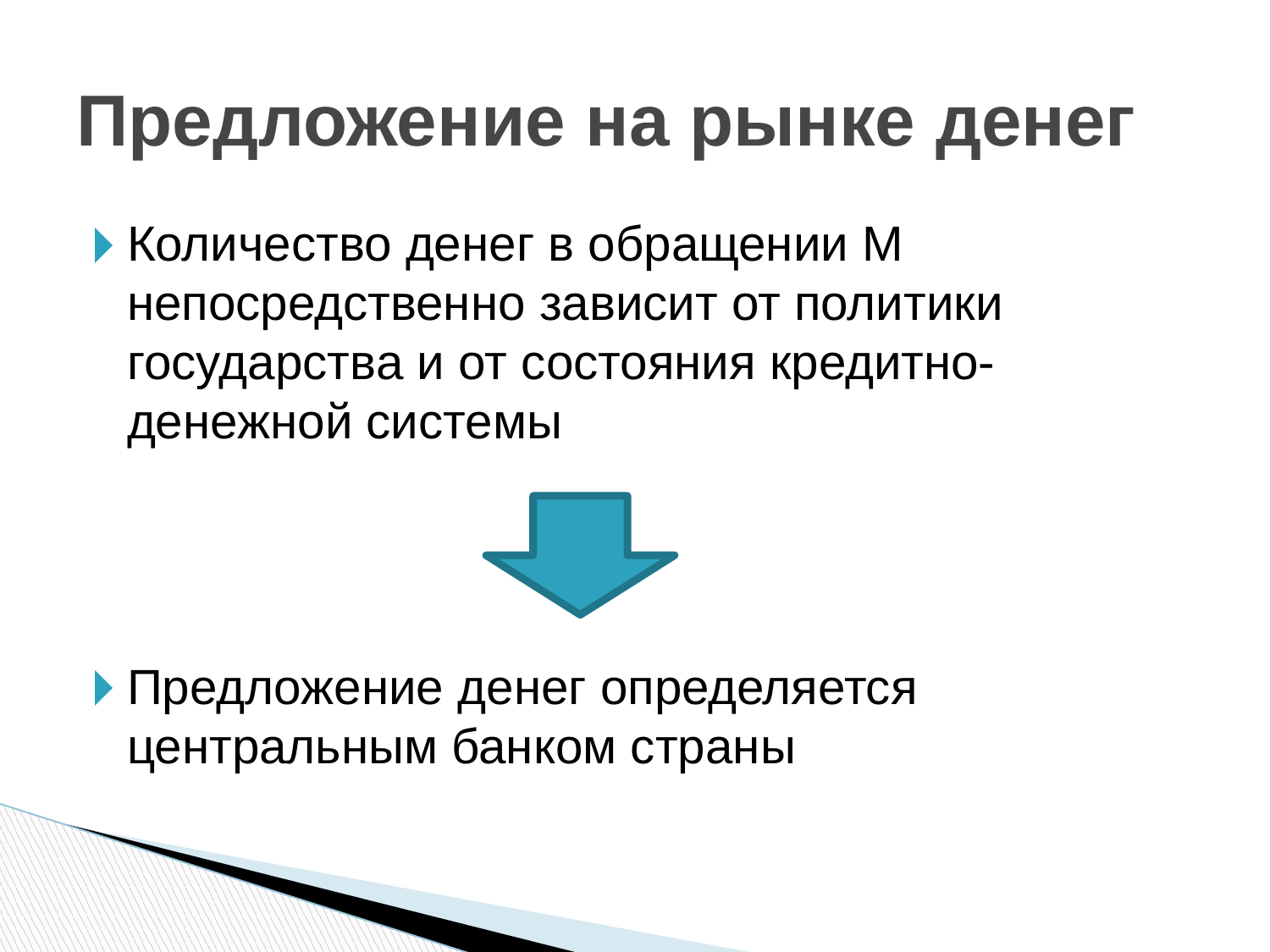

# Предложение на рынке денег
Количество денег в обращении M непосредственно зависит от политики государства и от состояния кредитно-денежной системы

Предложение денег определяется центральным банком страны